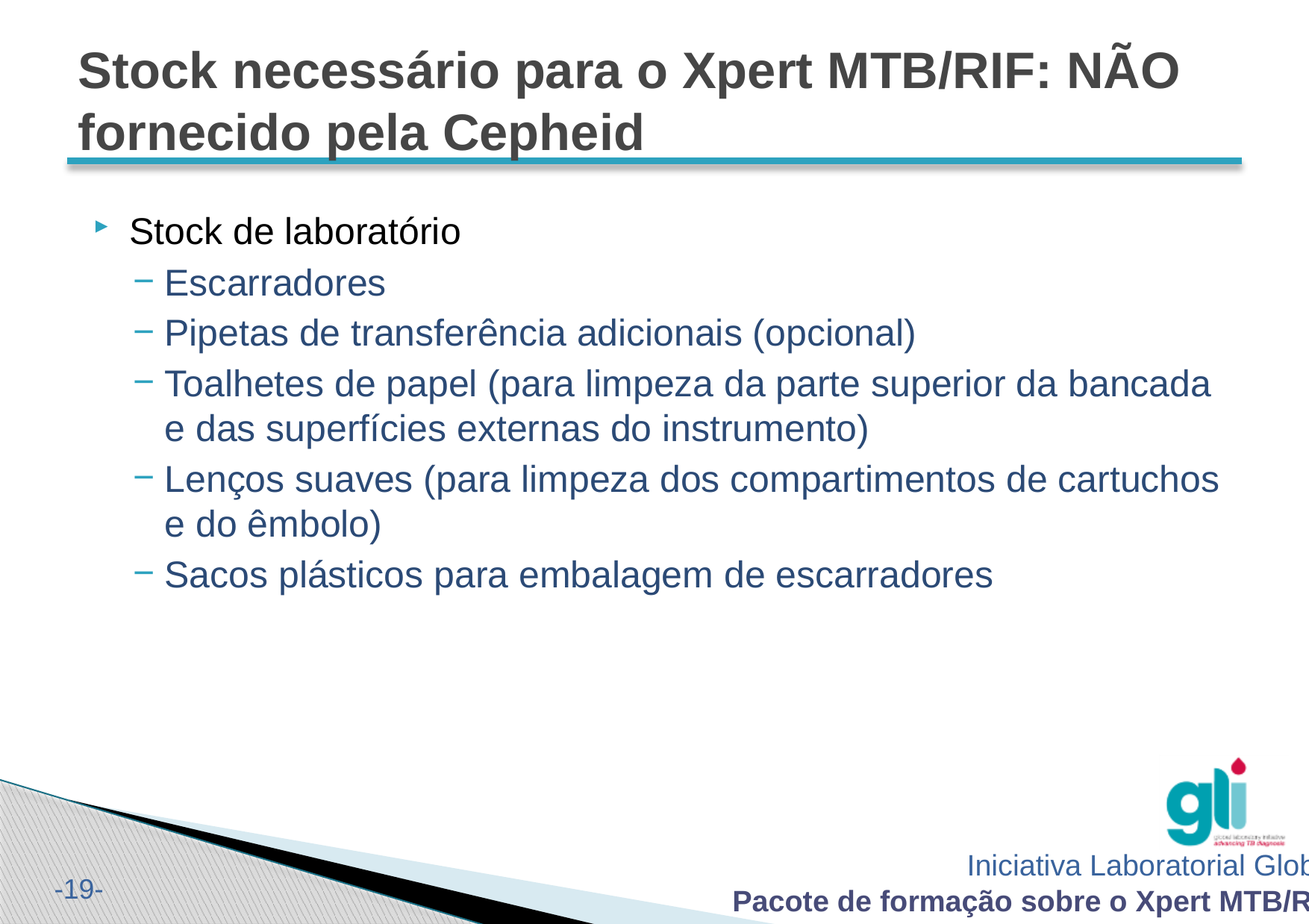

# Stock necessário para o Xpert MTB/RIF: NÃO fornecido pela Cepheid
Stock de laboratório
Escarradores
Pipetas de transferência adicionais (opcional)
Toalhetes de papel (para limpeza da parte superior da bancada e das superfícies externas do instrumento)
Lenços suaves (para limpeza dos compartimentos de cartuchos e do êmbolo)
Sacos plásticos para embalagem de escarradores